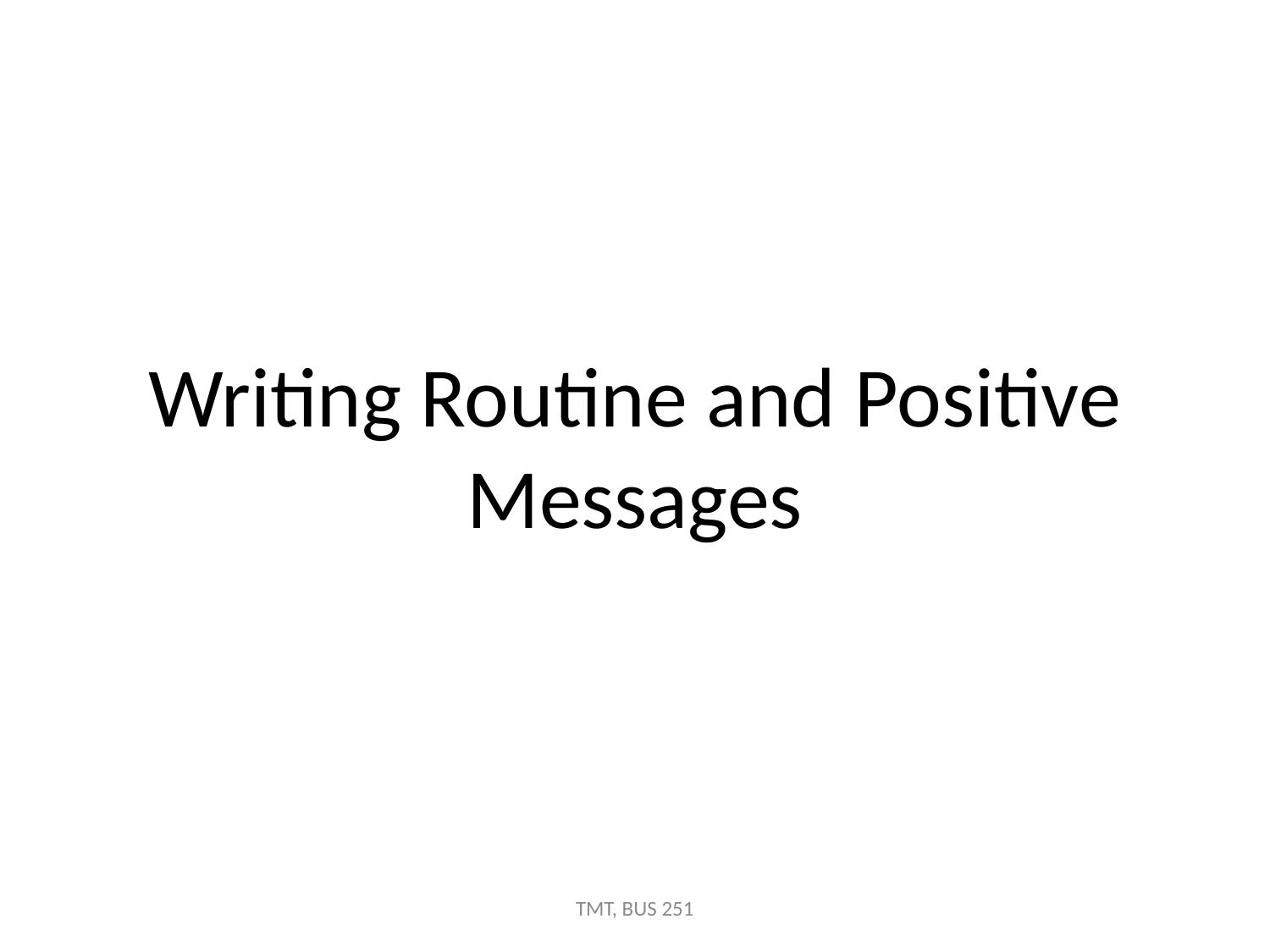

# Writing Routine and Positive Messages
TMT, BUS 251